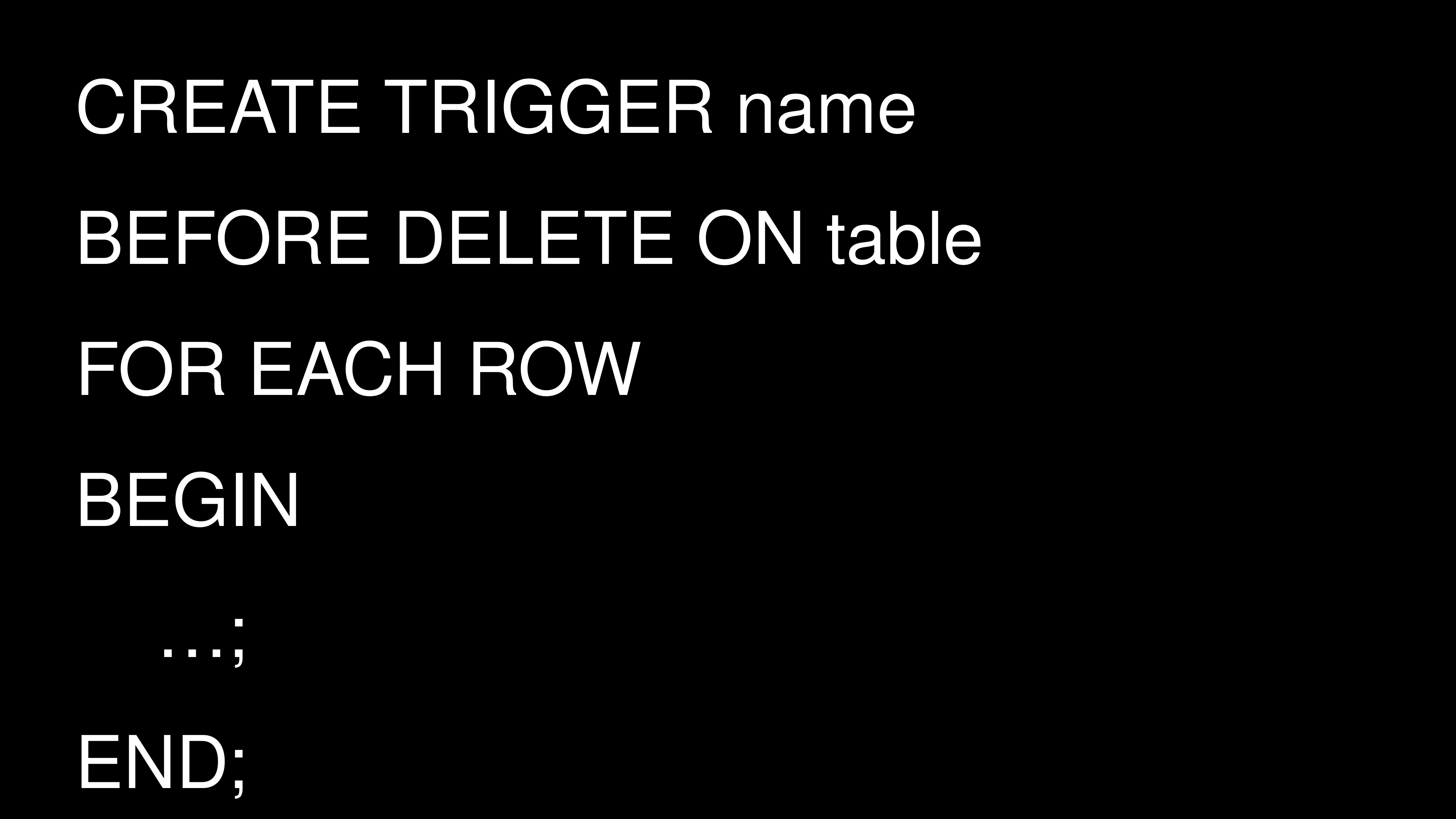

CREATE TRIGGER name
BEFORE DELETE ON table
FOR EACH ROW
BEGIN
    …;
END;